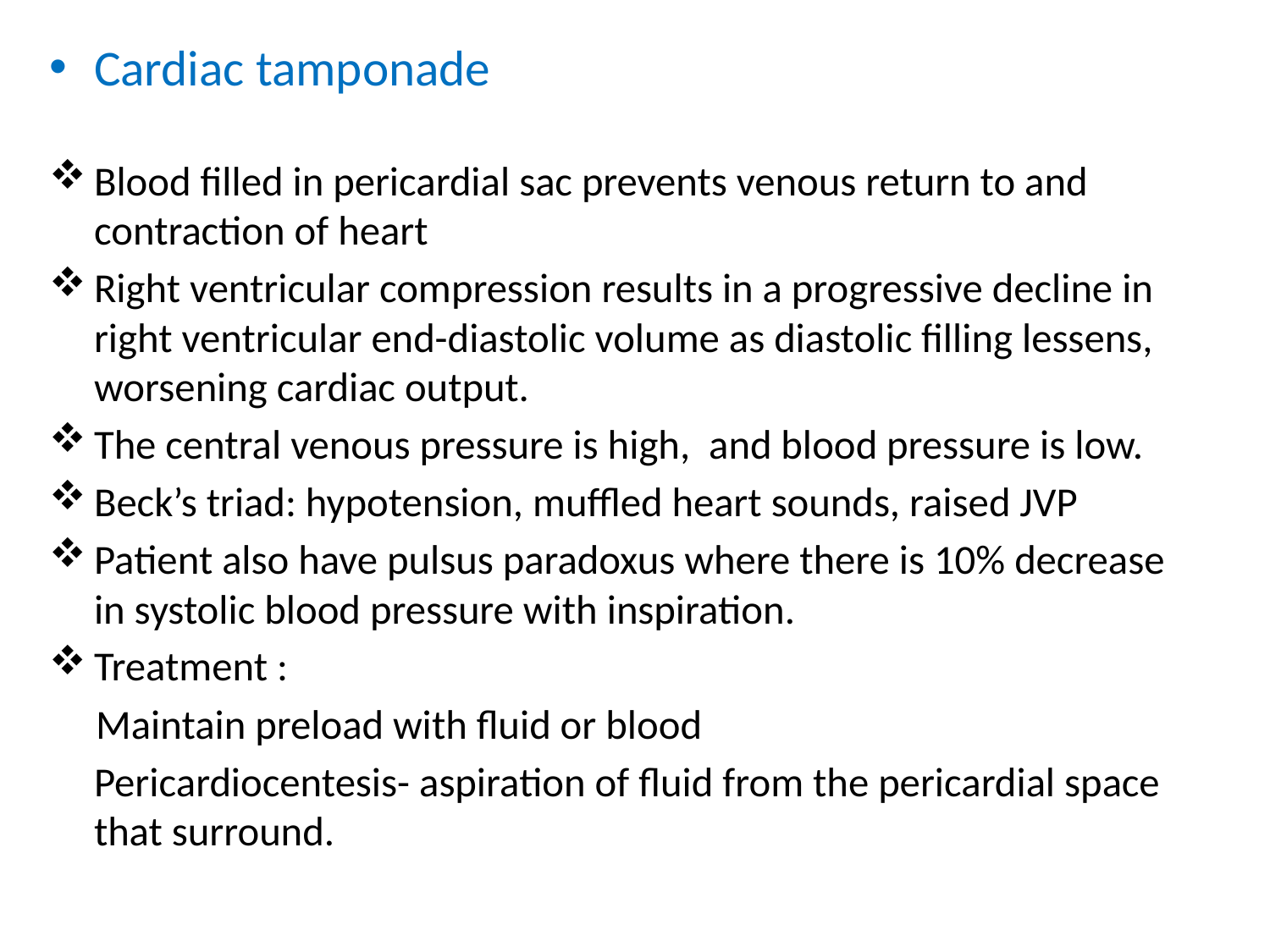

Cardiac tamponade

Blood filled in pericardial sac prevents venous return to and contraction of heart
Right ventricular compression results in a progressive decline in right ventricular end-diastolic volume as diastolic filling lessens, worsening cardiac output.
The central venous pressure is high,  and blood pressure is low.
Beck’s triad: hypotension, muffled heart sounds, raised JVP
Patient also have pulsus paradoxus where there is 10% decrease in systolic blood pressure with inspiration.
Treatment :
     Maintain preload with fluid or blood
	Pericardiocentesis- aspiration of fluid from the pericardial space that surround.